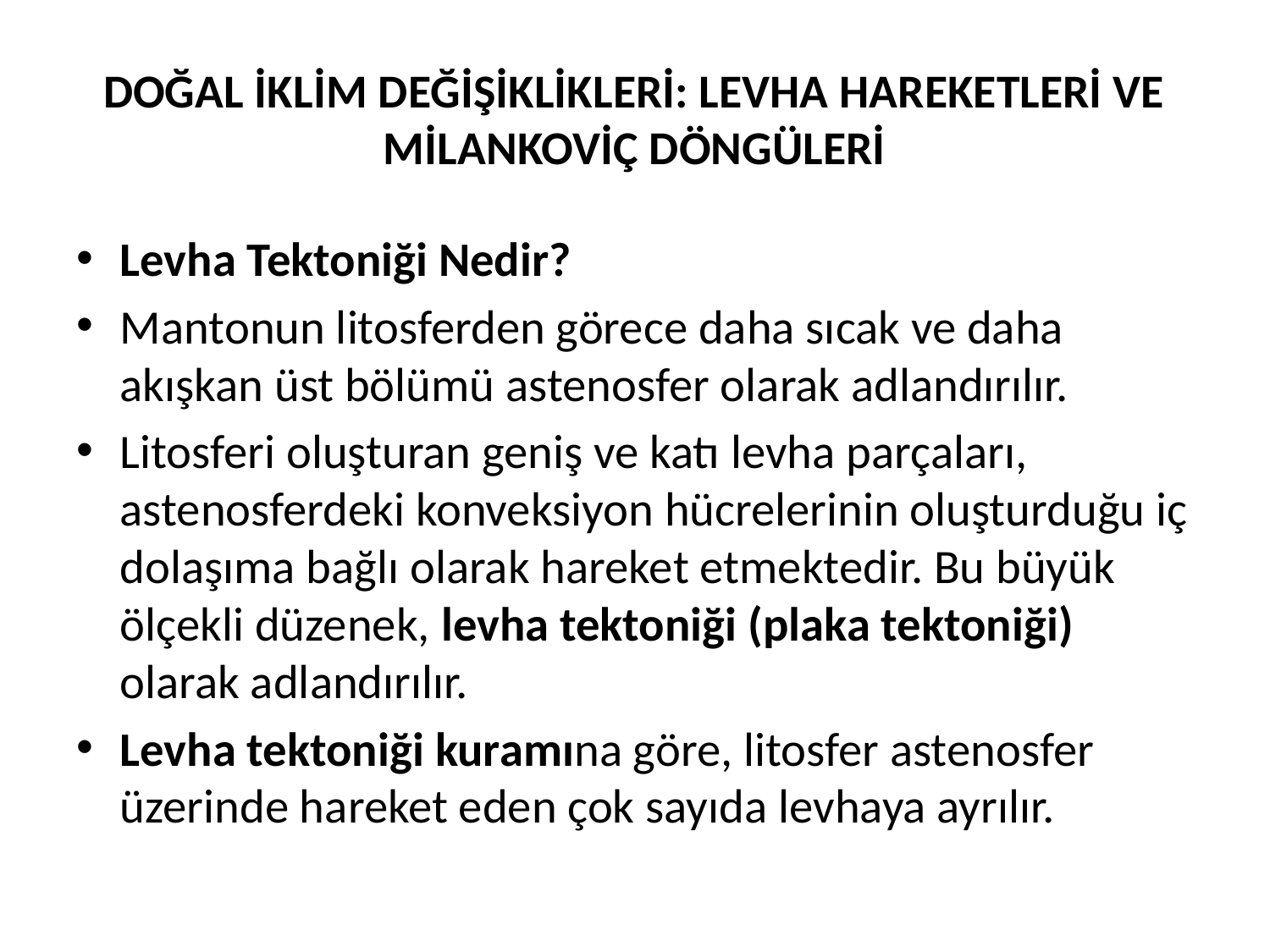

# DOĞAL İKLİM DEĞİŞİKLİKLERİ: LEVHA HAREKETLERİ VE MİLANKOVİÇ DÖNGÜLERİ
Levha Tektoniği Nedir?
Mantonun litosferden görece daha sıcak ve daha akışkan üst bölümü astenosfer olarak adlandırılır.
Litosferi oluşturan geniş ve katı levha parçaları, astenosferdeki konveksiyon hücrelerinin oluşturduğu iç dolaşıma bağlı olarak hareket etmektedir. Bu büyük ölçekli düzenek, levha tektoniği (plaka tektoniği) olarak adlandırılır.
Levha tektoniği kuramına göre, litosfer astenosfer üzerinde hareket eden çok sayıda levhaya ayrılır.